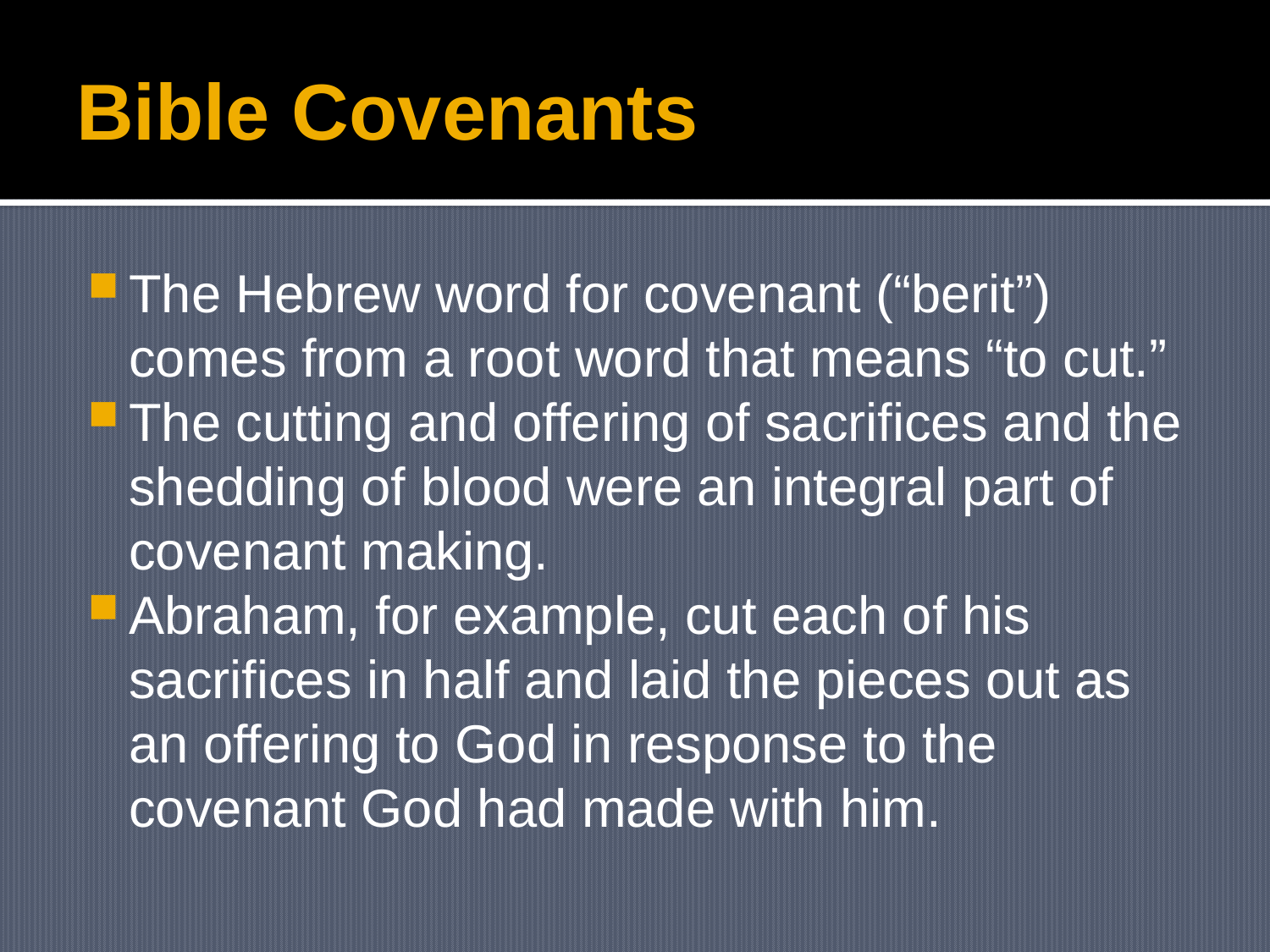

# Bible Covenants
The Hebrew word for covenant (“berit”) comes from a root word that means “to cut.”
The cutting and offering of sacrifices and the shedding of blood were an integral part of covenant making.
Abraham, for example, cut each of his sacrifices in half and laid the pieces out as an offering to God in response to the covenant God had made with him.